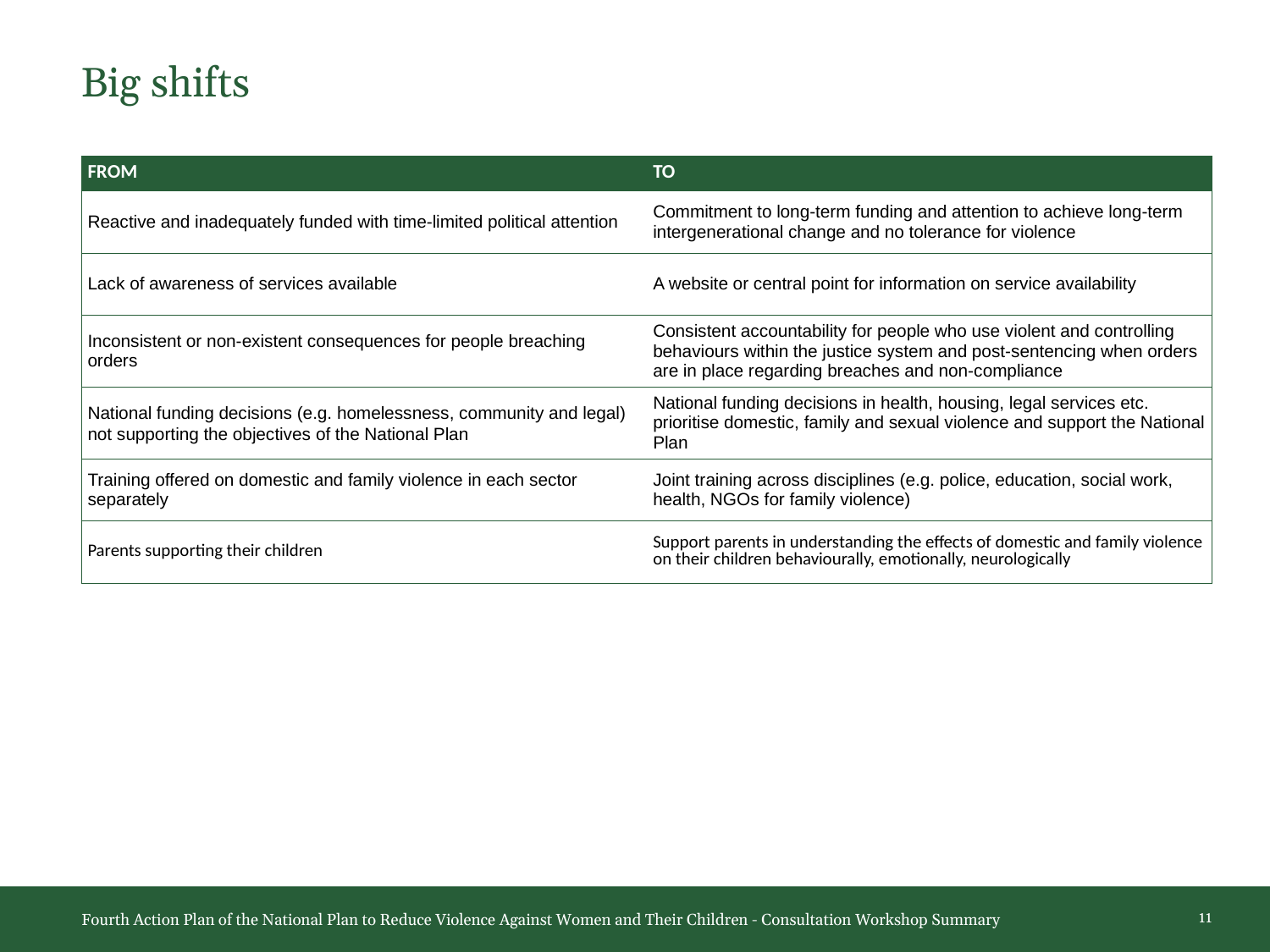

# Big shifts
| FROM | TO |
| --- | --- |
| Reactive and inadequately funded with time-limited political attention | Commitment to long-term funding and attention to achieve long-term intergenerational change and no tolerance for violence |
| Lack of awareness of services available | A website or central point for information on service availability |
| Inconsistent or non-existent consequences for people breaching orders | Consistent accountability for people who use violent and controlling behaviours within the justice system and post-sentencing when orders are in place regarding breaches and non-compliance |
| National funding decisions (e.g. homelessness, community and legal) not supporting the objectives of the National Plan | National funding decisions in health, housing, legal services etc. prioritise domestic, family and sexual violence and support the National Plan |
| Training offered on domestic and family violence in each sector separately | Joint training across disciplines (e.g. police, education, social work, health, NGOs for family violence) |
| Parents supporting their children | Support parents in understanding the effects of domestic and family violence on their children behaviourally, emotionally, neurologically |
11
Fourth Action Plan of the National Plan to Reduce Violence Against Women and Their Children - Consultation Workshop Summary